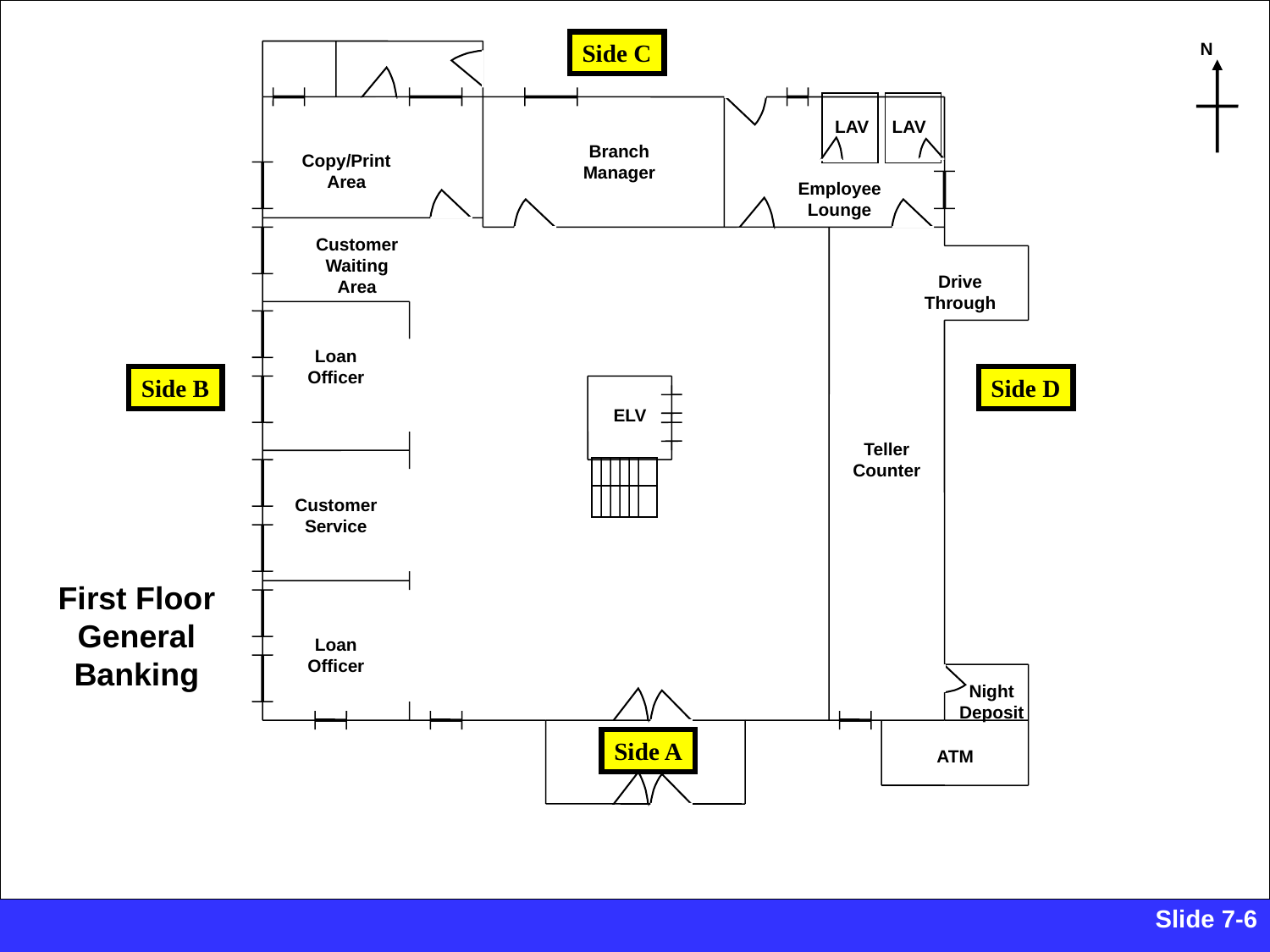

Side C

LAV
LAV

Branch Manager
Copy/Print Area
Employee Lounge

Customer Waiting Area

Drive Through

Loan Officer
Side B
Side D

ELV

Teller Counter

Customer Service

First Floor General Banking

Loan Officer

Night Deposit

Side A
ATM

N
Slide 7-6